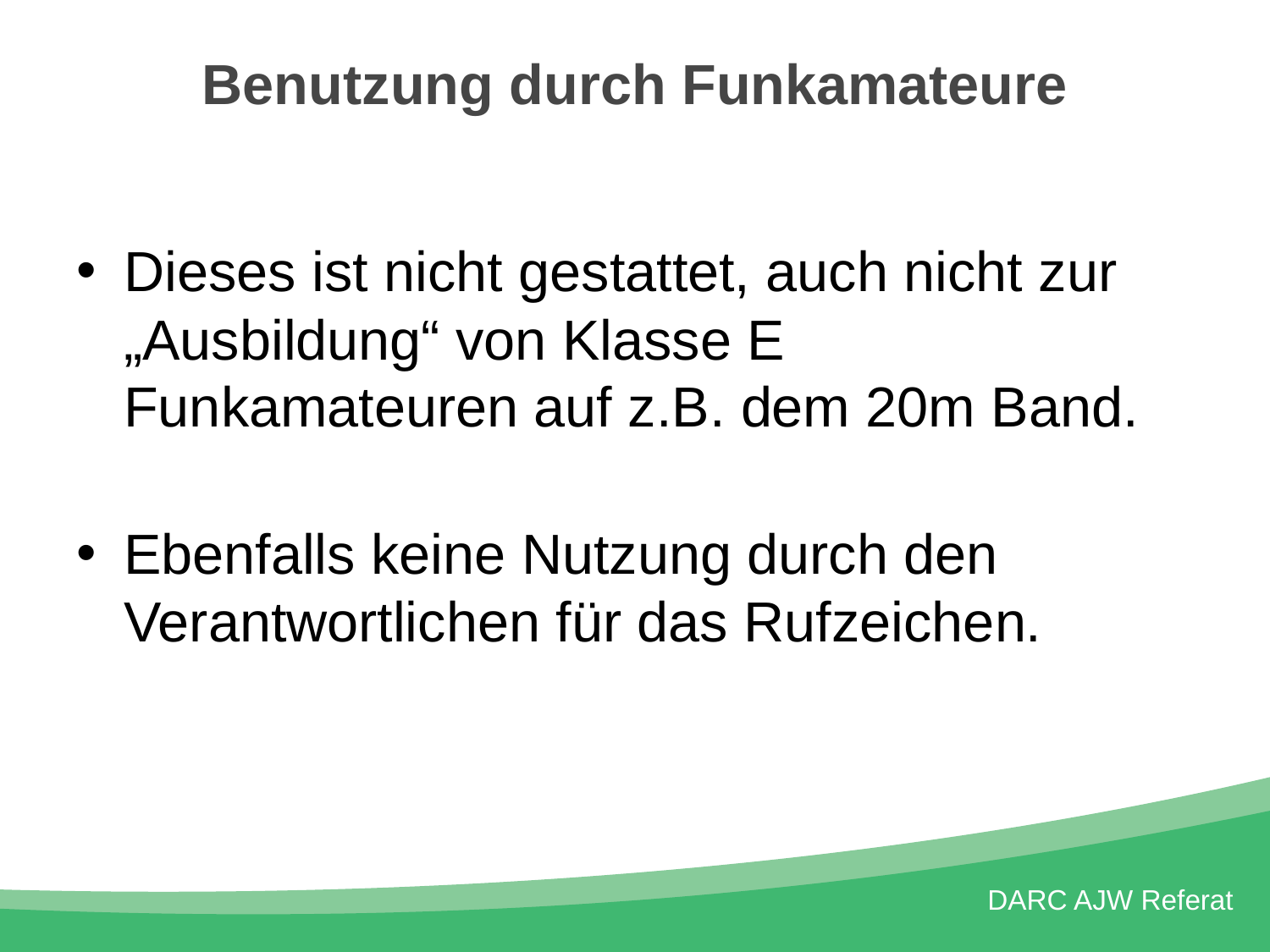

# Benutzung durch Funkamateure

Dieses ist nicht gestattet, auch nicht zur „Ausbildung“ von Klasse E Funkamateuren auf z.B. dem 20m Band.
Ebenfalls keine Nutzung durch den Verantwortlichen für das Rufzeichen.